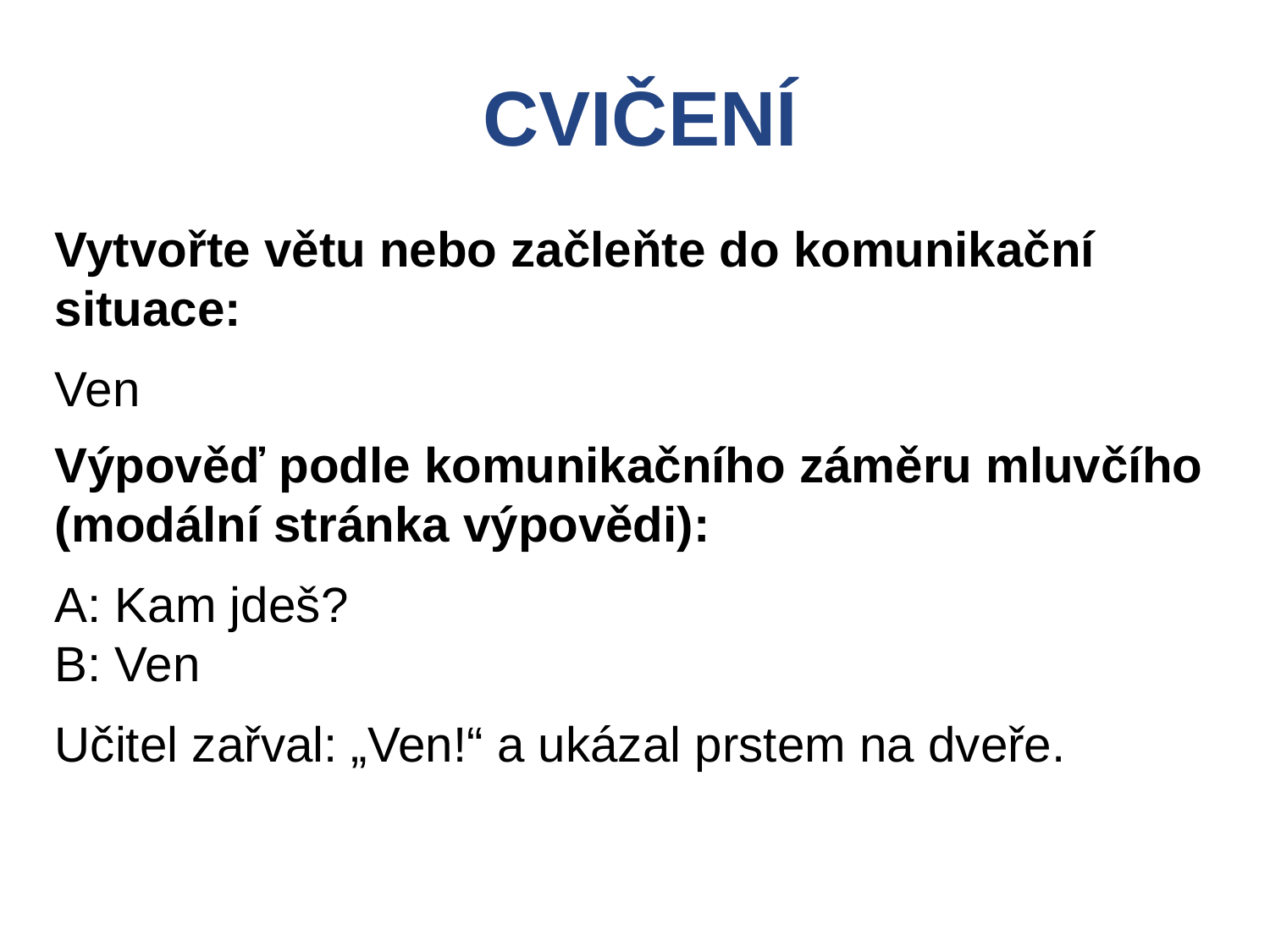

CVIČENÍ
Vytvořte větu nebo začleňte do komunikační situace:
Ven
Výpověď podle komunikačního záměru mluvčího (modální stránka výpovědi):
A: Kam jdeš?
B: Ven
Učitel zařval: „Ven!“ a ukázal prstem na dveře.